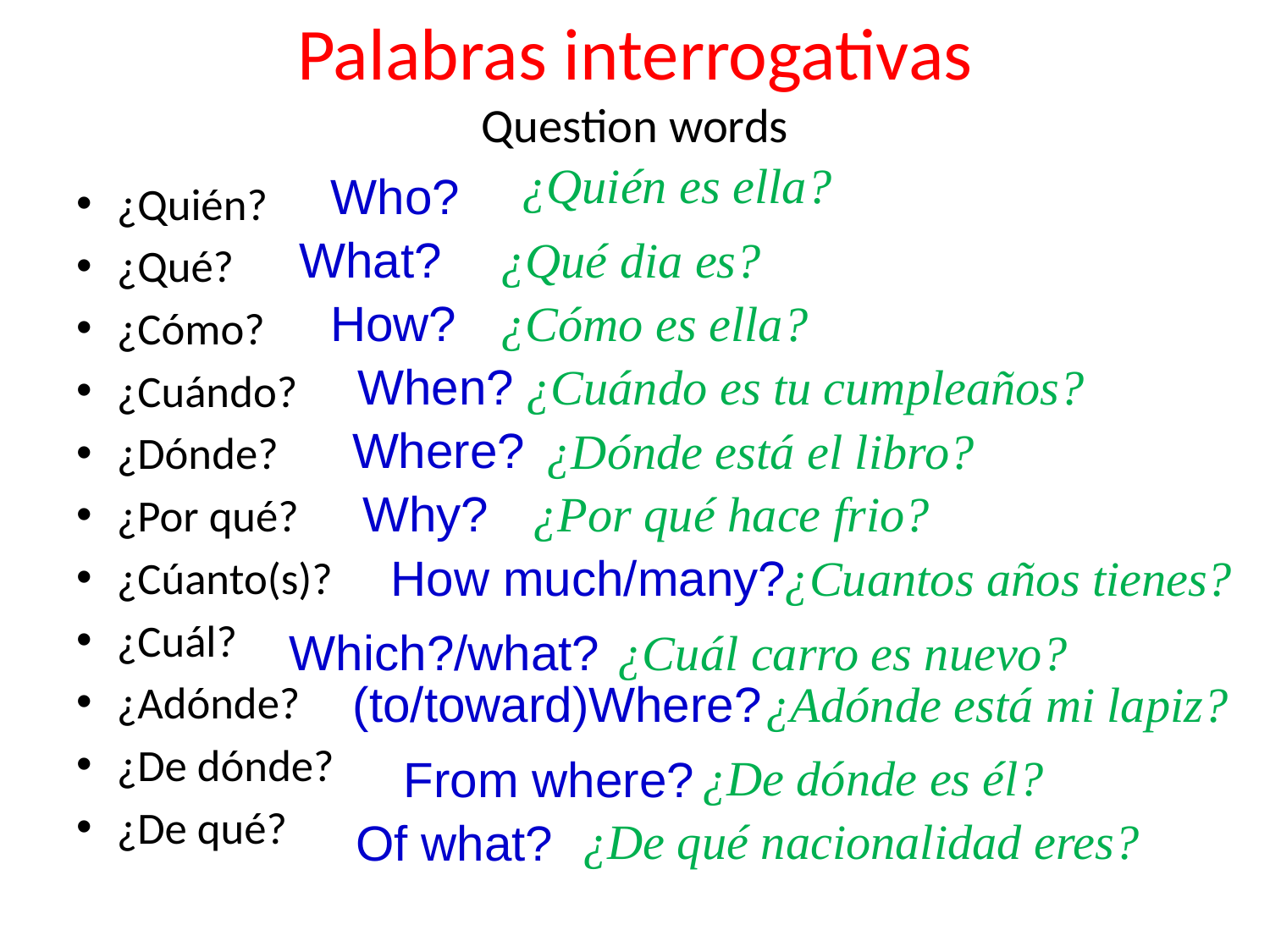

# Palabras interrogativas Question words
¿Quién es ella?
Who?
¿Quién?
¿Qué?
¿Cómo?
¿Cuándo?
¿Dónde?
¿Por qué?
¿Cúanto(s)?
¿Cuál?
¿Adónde?
¿De dónde?
¿De qué?

What?
¿Qué dia es?
How?
¿Cómo es ella?
When?
¿Cuándo es tu cumpleaños?
Where?
¿Dónde está el libro?
Why?
¿Por qué hace frio?
How much/many?
¿Cuantos años tienes?
Which?/what?
¿Cuál carro es nuevo?
(to/toward)Where?
¿Adónde está mi lapiz?
¿De dónde es él?
 From where?
¿De qué nacionalidad eres?
 Of what?